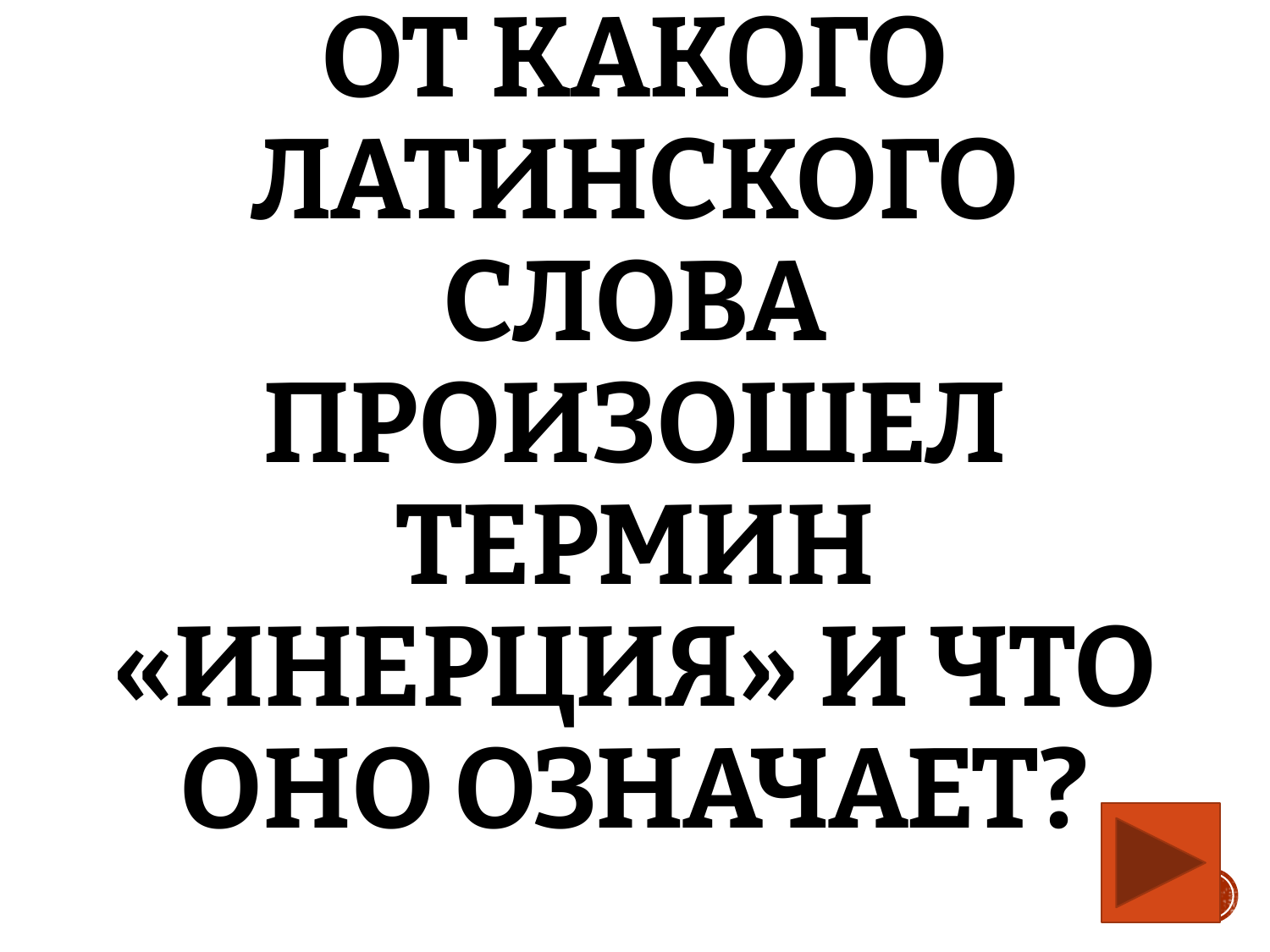

# От какого латинского слова произошел термин «инерция» и что оно означает?